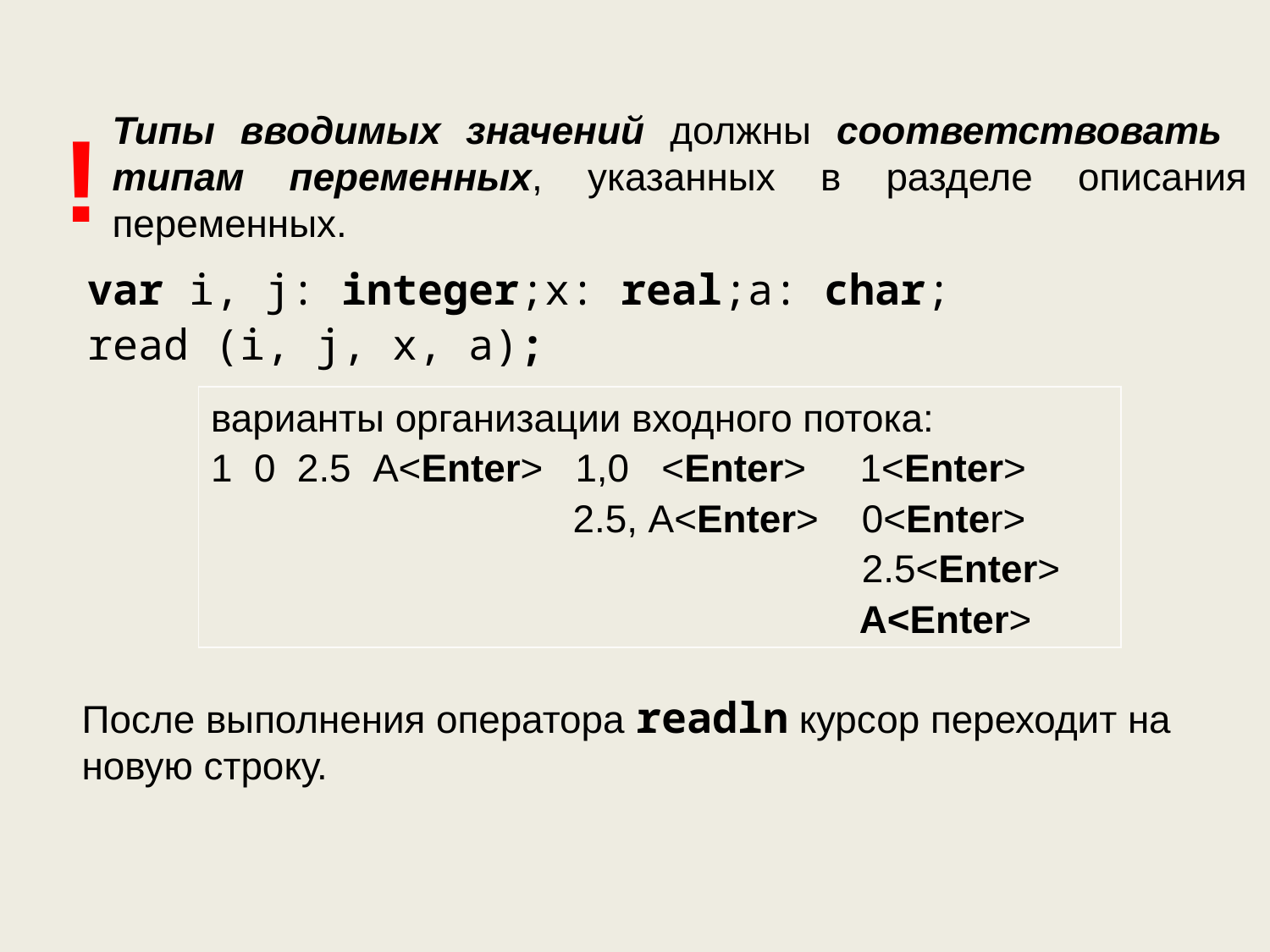

Ввод данных с клавиатуры
!
Типы вводимых значений должны соответствовать
типам переменных, указанных в разделе описания переменных.
var i, j: integer;x: real;a: char;
read (i, j, x, a);
варианты организации входного потока:
1  0  2.5  А<Enter>   1,0   <Enter>     1<Enter>
		          2.5, А<Enter>    0<Enter>
			                         2.5<Enter>
				             А<Enter>
После выполнения оператора readln курсор переходит на новую строку.